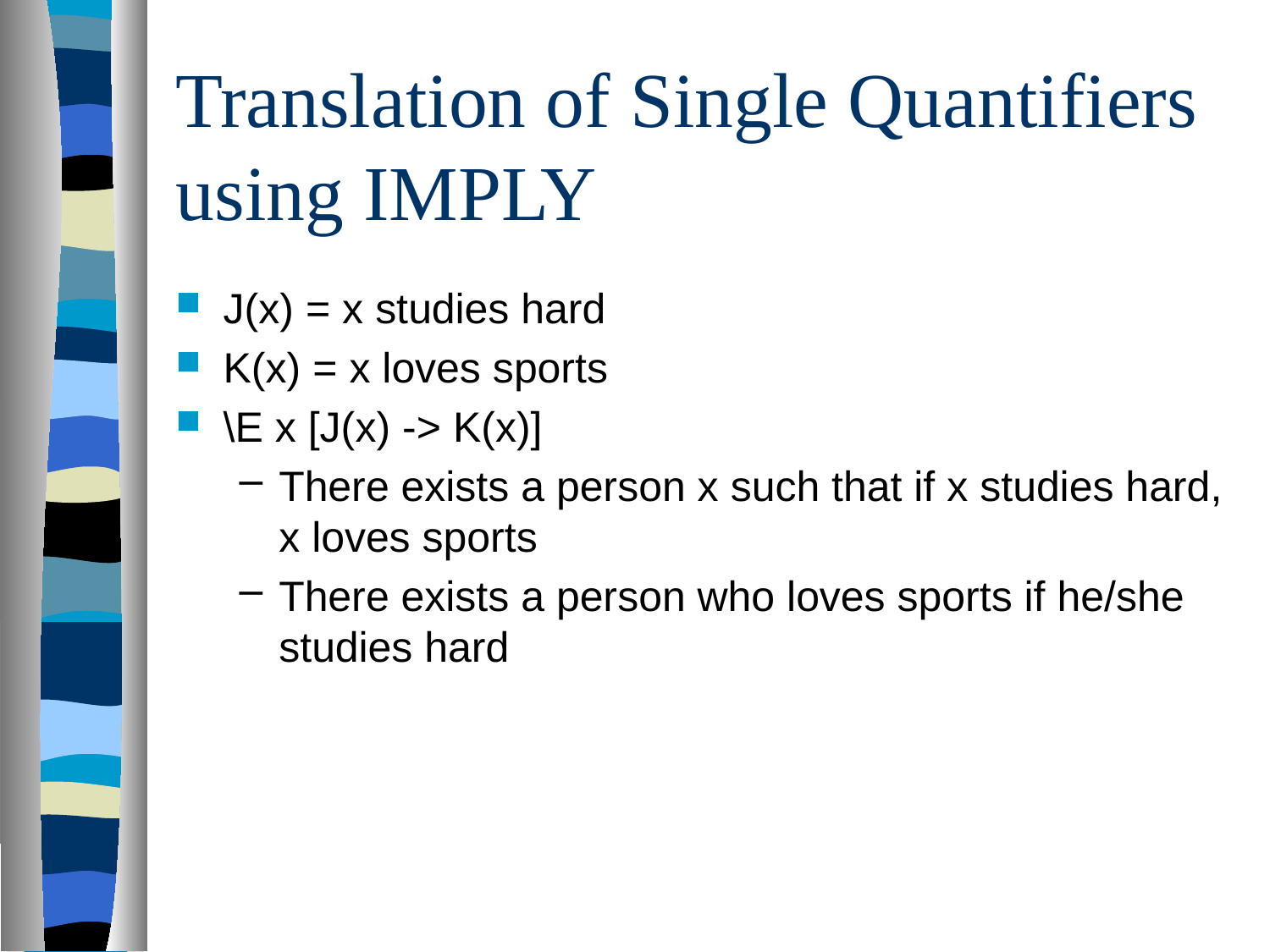

# Translation of Single Quantifiers using IMPLY
J(x) = x studies hard
K(x) = x loves sports
\E x [J(x) -> K(x)]
There exists a person x such that if x studies hard, x loves sports
There exists a person who loves sports if he/she studies hard